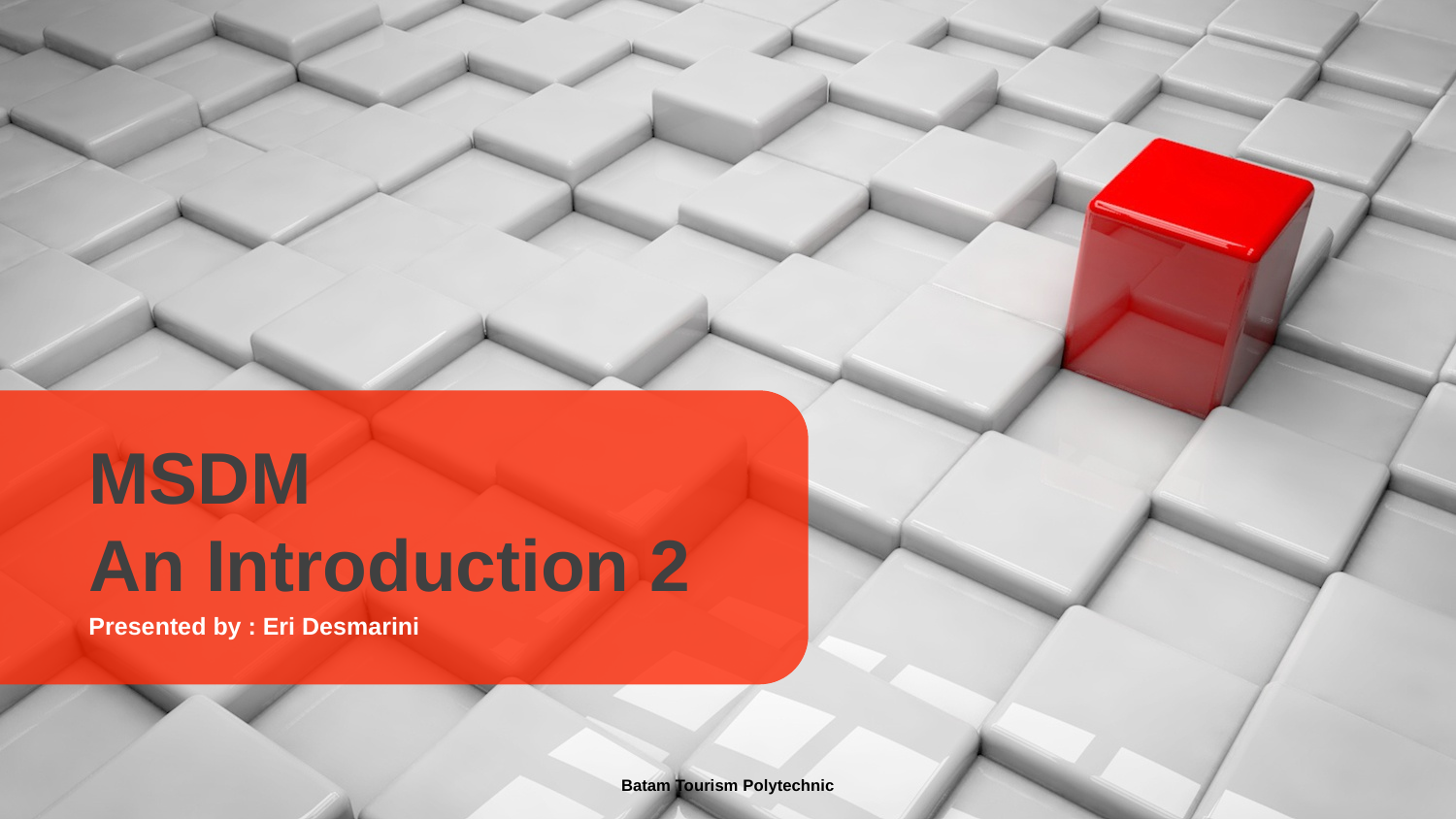

MSDM
An Introduction 2
Presented by : Eri Desmarini
Batam Tourism Polytechnic